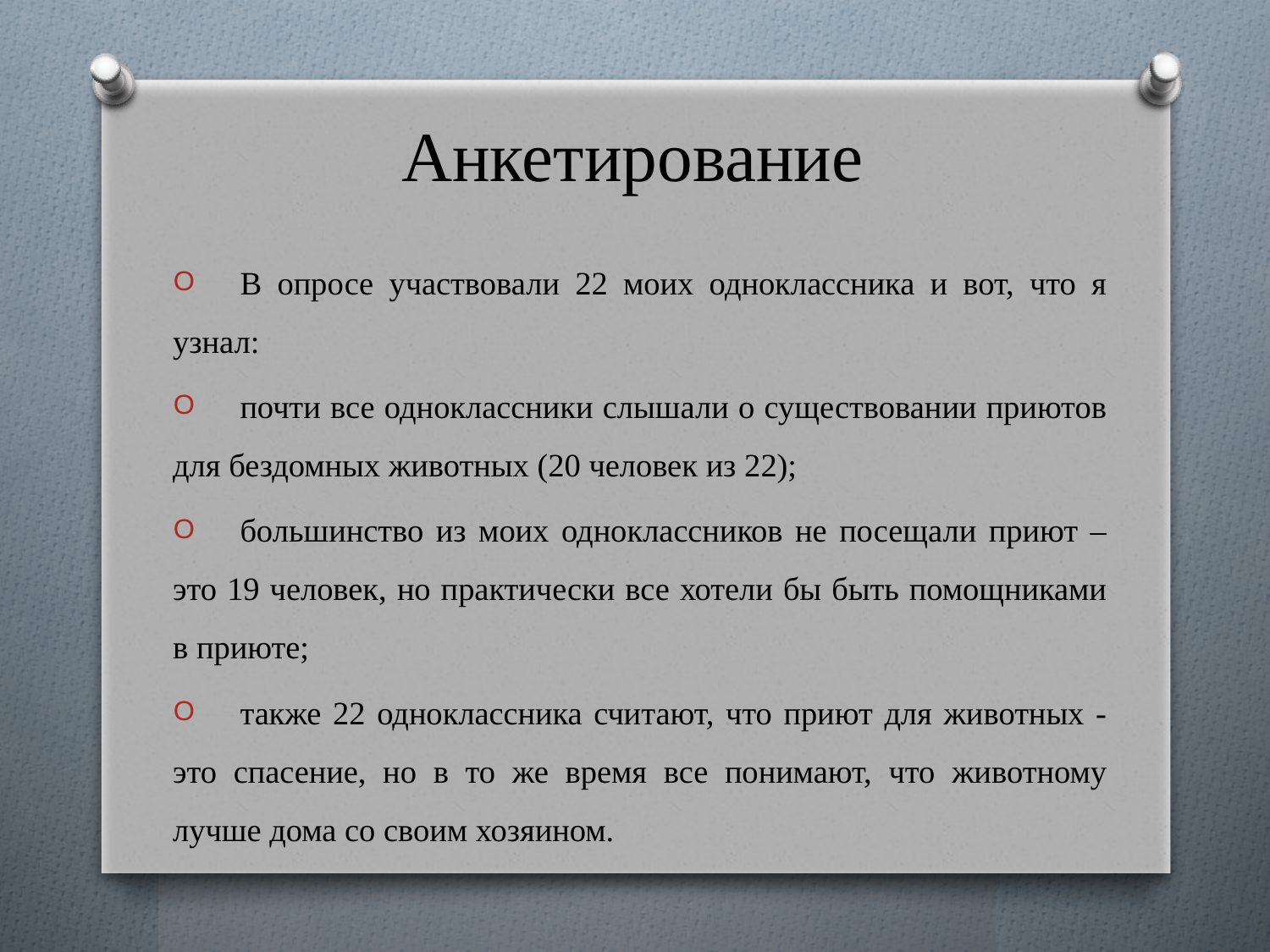

# Анкетирование
В опросе участвовали 22 моих одноклассника и вот, что я узнал:
почти все одноклассники слышали о существовании приютов для бездомных животных (20 человек из 22);
большинство из моих одноклассников не посещали приют – это 19 человек, но практически все хотели бы быть помощниками в приюте;
также 22 одноклассника считают, что приют для животных - это спасение, но в то же время все понимают, что животному лучше дома со своим хозяином.